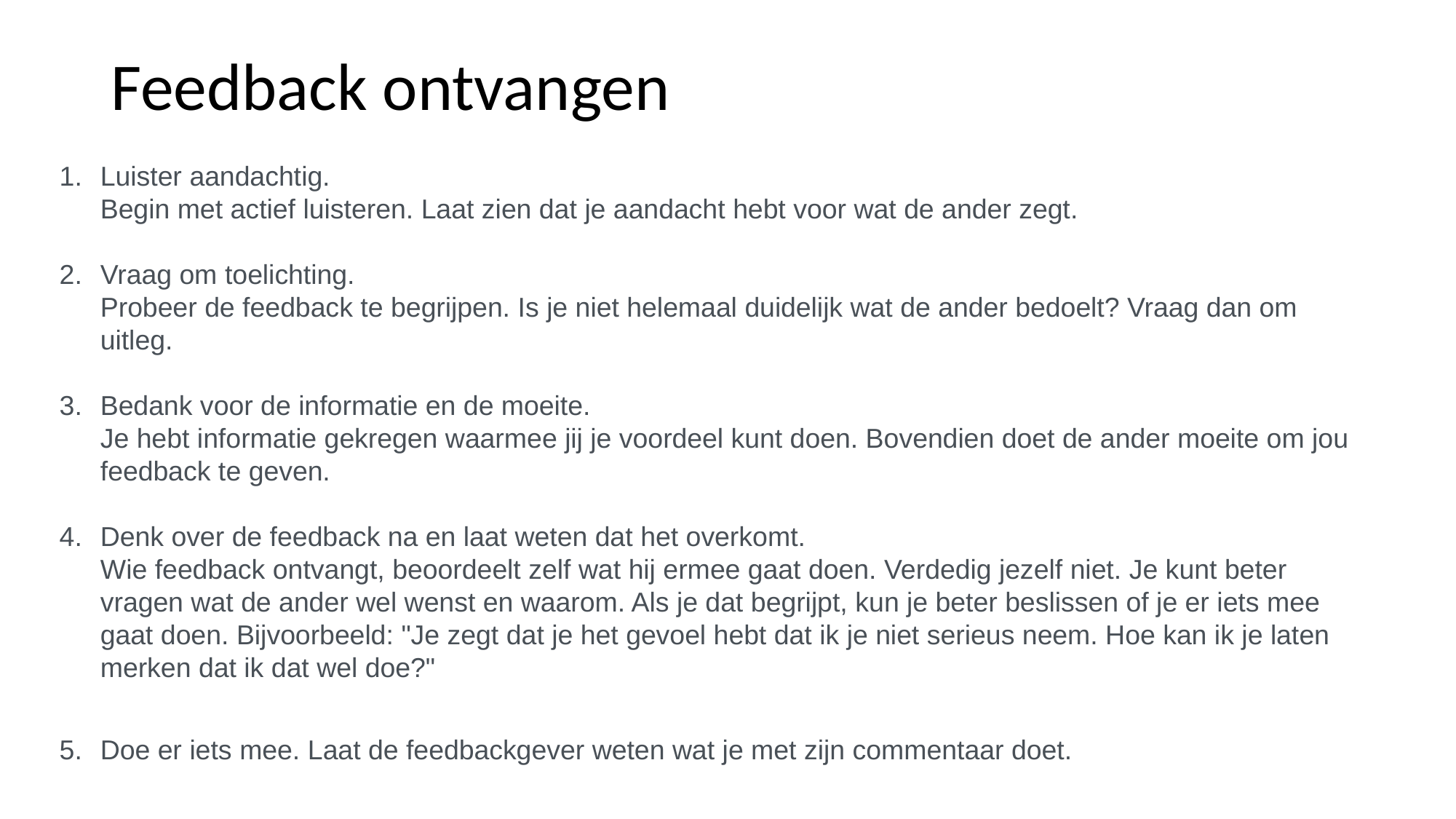

# Feedback ontvangen
Luister aandachtig.
Begin met actief luisteren. Laat zien dat je aandacht hebt voor wat de ander zegt.

Vraag om toelichting.
Probeer de feedback te begrijpen. Is je niet helemaal duidelijk wat de ander bedoelt? Vraag dan om uitleg.
Bedank voor de informatie en de moeite.
Je hebt informatie gekregen waarmee jij je voordeel kunt doen. Bovendien doet de ander moeite om jou feedback te geven.
Denk over de feedback na en laat weten dat het overkomt.
Wie feedback ontvangt, beoordeelt zelf wat hij ermee gaat doen. Verdedig jezelf niet. Je kunt beter vragen wat de ander wel wenst en waarom. Als je dat begrijpt, kun je beter beslissen of je er iets mee gaat doen. Bijvoorbeeld: "Je zegt dat je het gevoel hebt dat ik je niet serieus neem. Hoe kan ik je laten merken dat ik dat wel doe?"
Doe er iets mee. Laat de feedbackgever weten wat je met zijn commentaar doet.